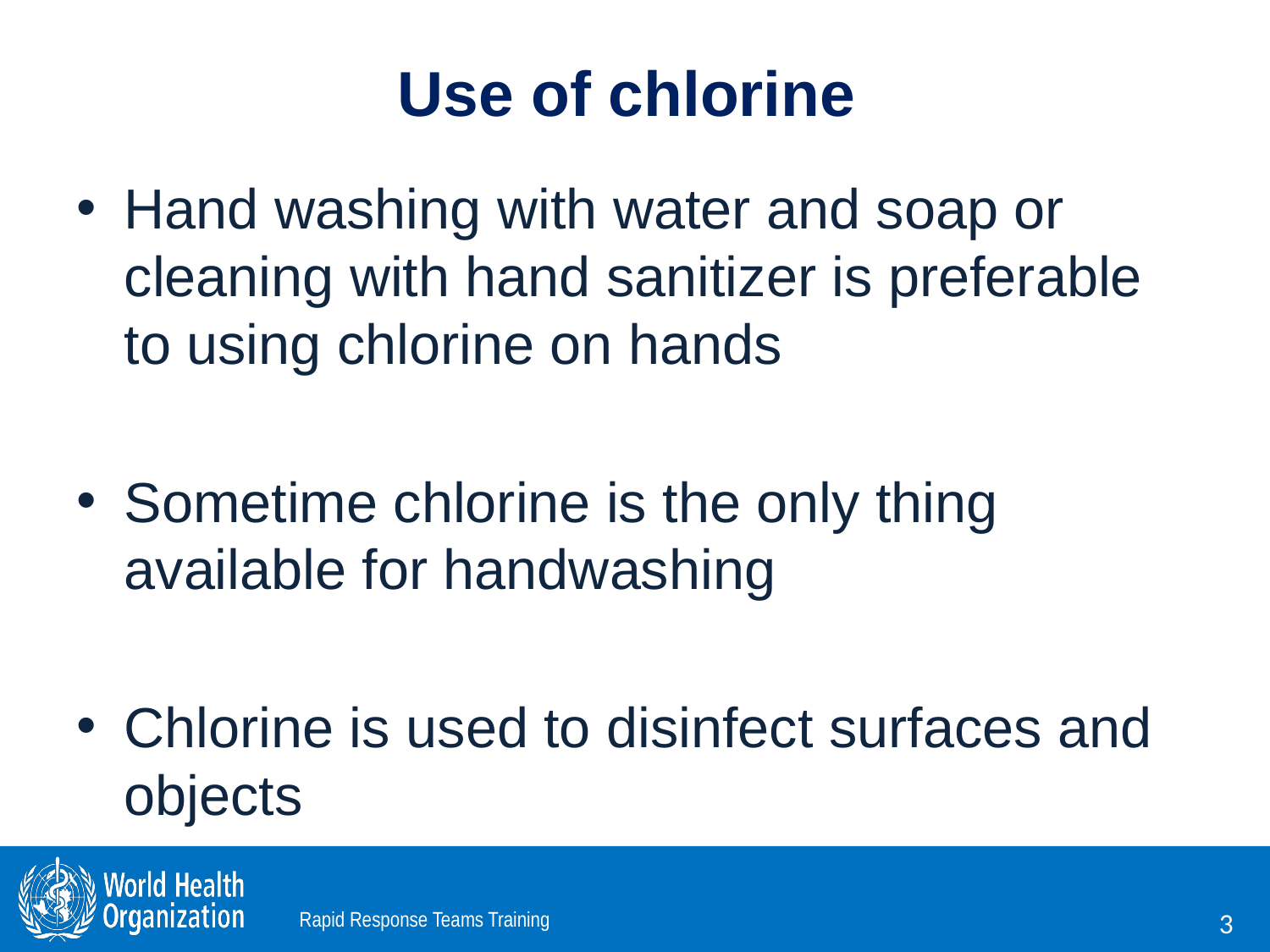

# Use of chlorine
Hand washing with water and soap or cleaning with hand sanitizer is preferable to using chlorine on hands

Sometime chlorine is the only thing available for handwashing

Chlorine is used to disinfect surfaces and objects